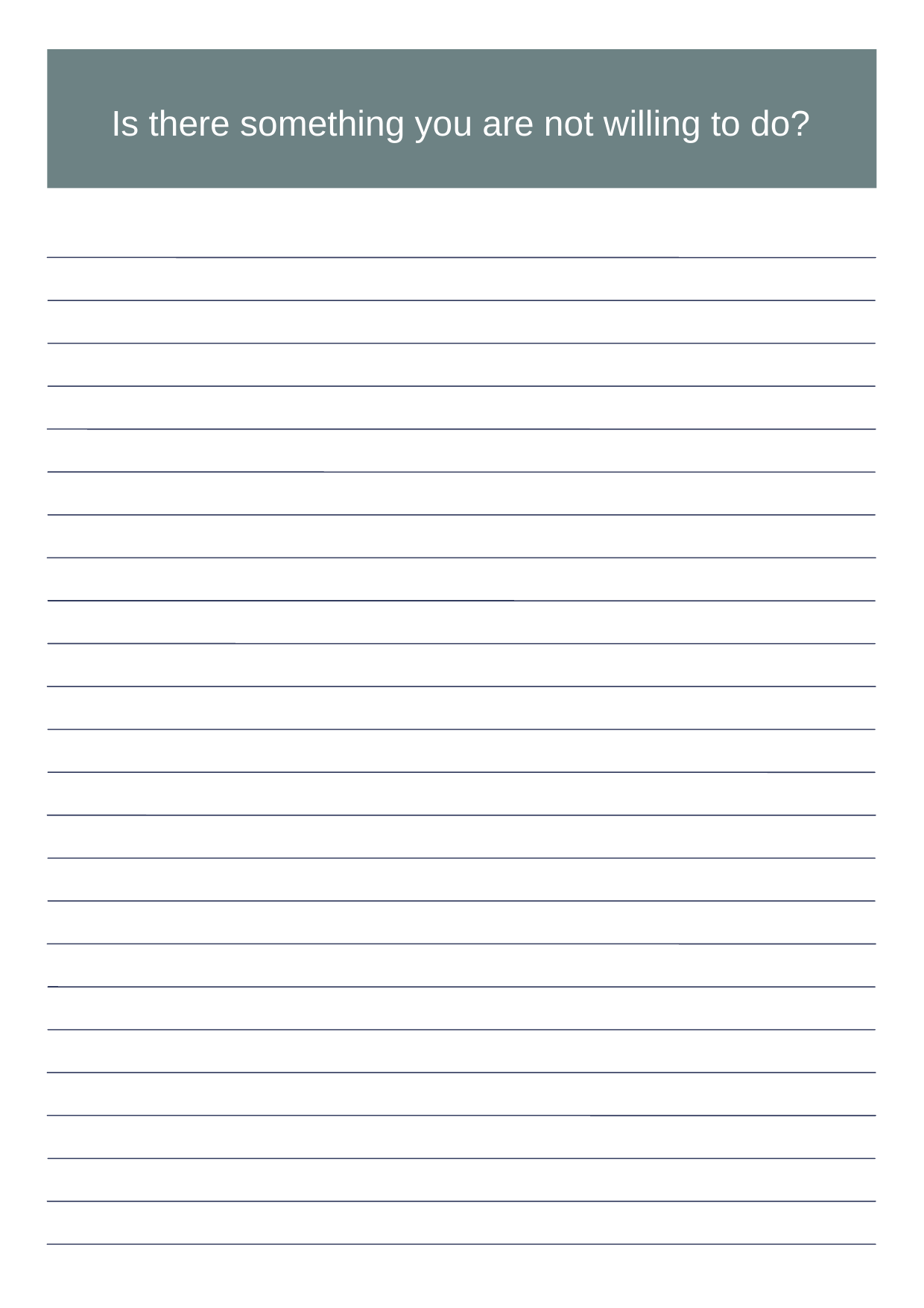

Is there something you are not willing to do?